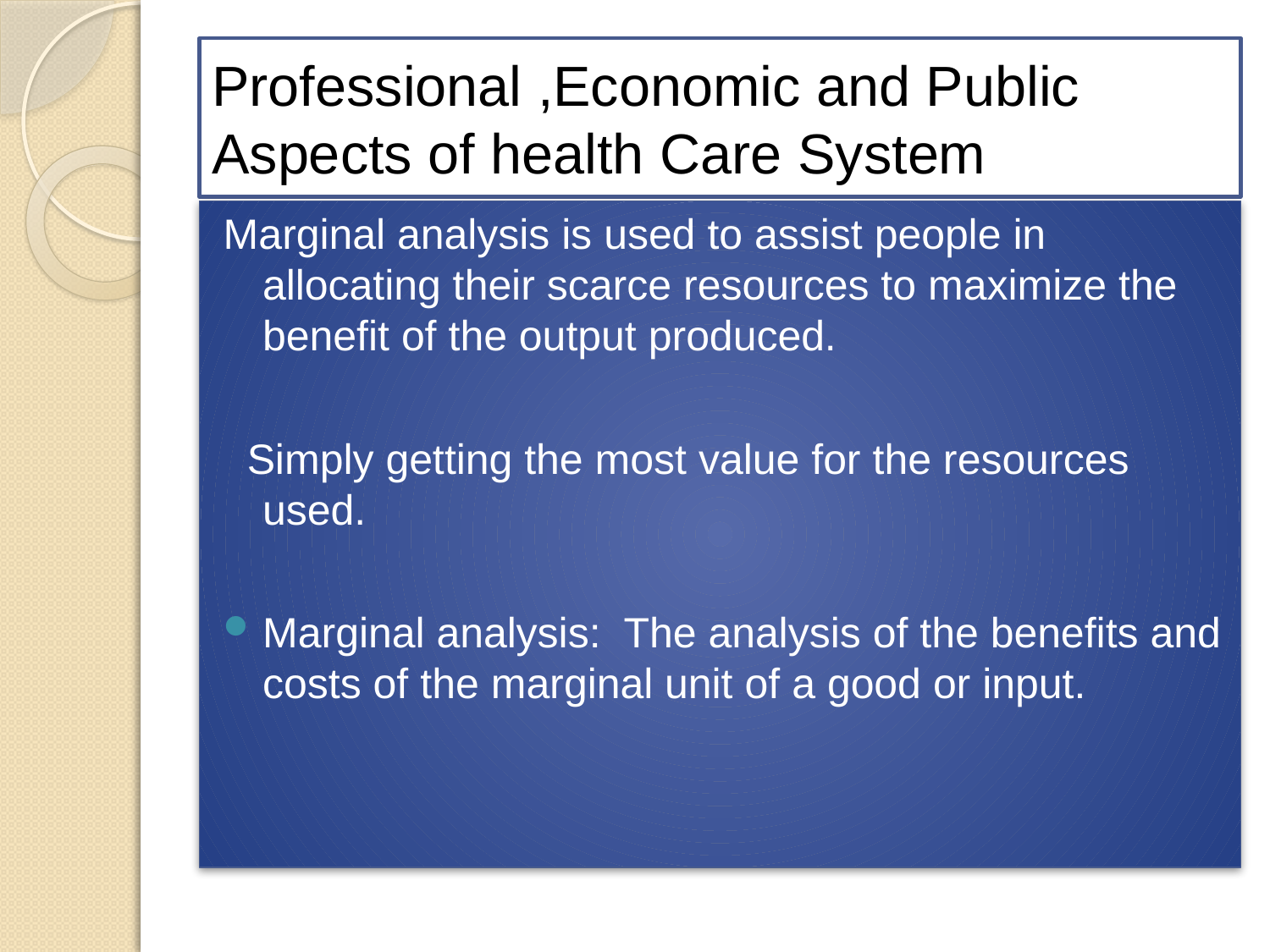

# Professional ,Economic and Public Aspects of health Care System
Marginal analysis is used to assist people in allocating their scarce resources to maximize the benefit of the output produced.

  Simply getting the most value for the resources used.

Marginal analysis:  The analysis of the benefits and costs of the marginal unit of a good or input.